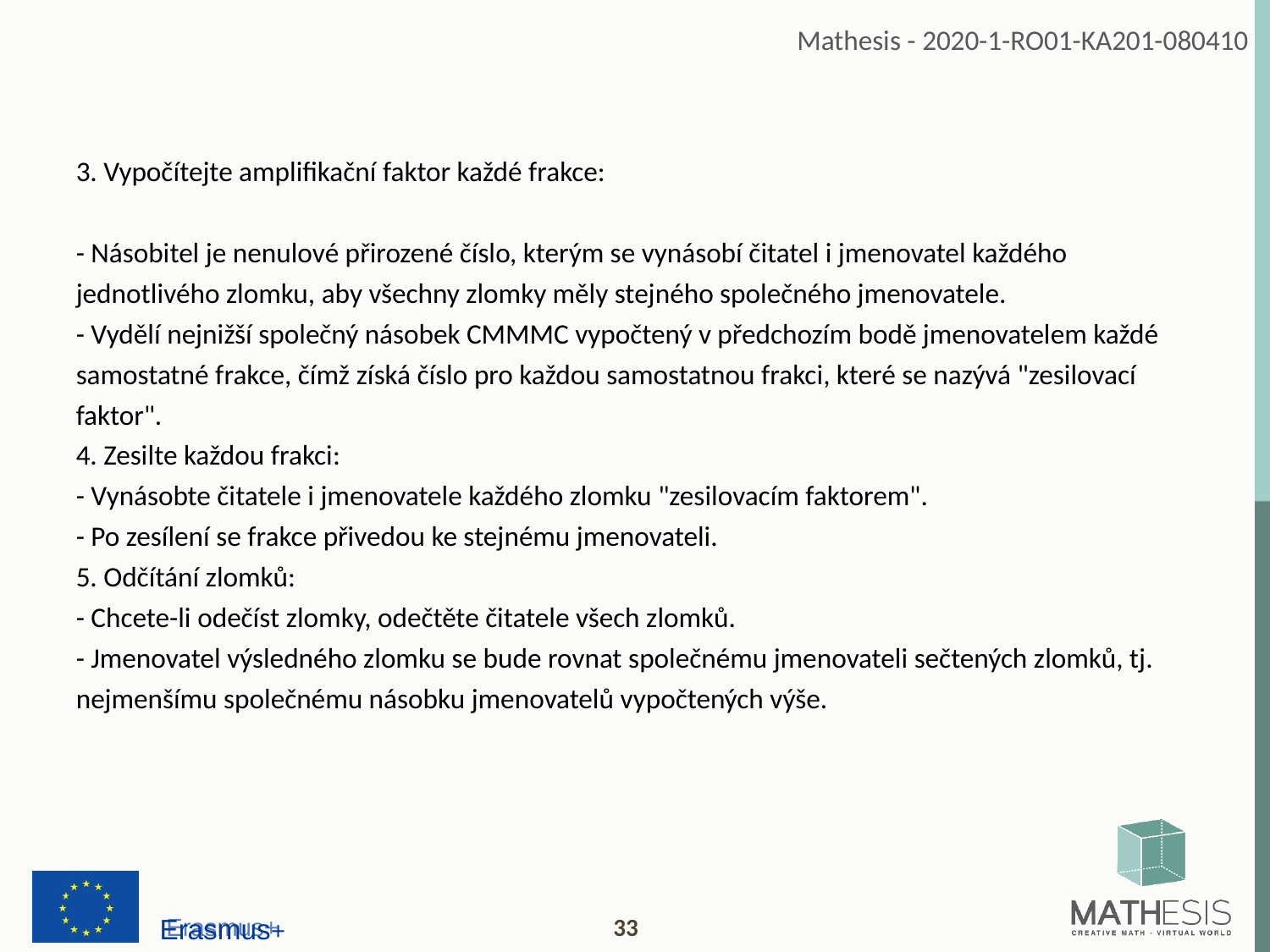

3. Vypočítejte amplifikační faktor každé frakce:

- Násobitel je nenulové přirozené číslo, kterým se vynásobí čitatel i jmenovatel každého jednotlivého zlomku, aby všechny zlomky měly stejného společného jmenovatele.
- Vydělí nejnižší společný násobek CMMMC vypočtený v předchozím bodě jmenovatelem každé samostatné frakce, čímž získá číslo pro každou samostatnou frakci, které se nazývá "zesilovací faktor".
4. Zesilte každou frakci:
- Vynásobte čitatele i jmenovatele každého zlomku "zesilovacím faktorem".
- Po zesílení se frakce přivedou ke stejnému jmenovateli.
5. Odčítání zlomků:
- Chcete-li odečíst zlomky, odečtěte čitatele všech zlomků.
- Jmenovatel výsledného zlomku se bude rovnat společnému jmenovateli sečtených zlomků, tj. nejmenšímu společnému násobku jmenovatelů vypočtených výše.